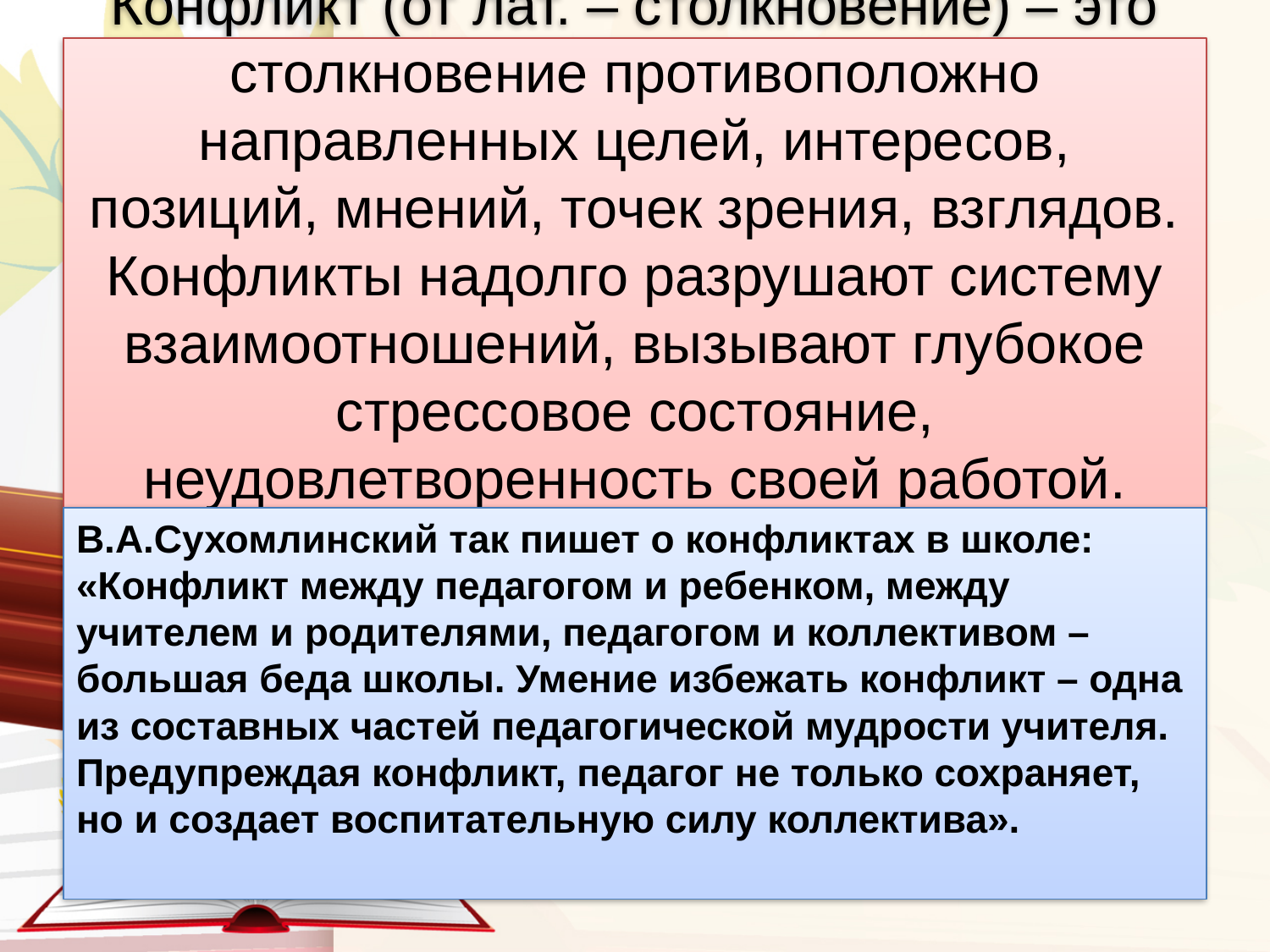

# Конфликт (от лат. – столкновение) – это столкновение противоположно направленных целей, интересов, позиций, мнений, точек зрения, взглядов. Конфликты надолго разрушают систему взаимоотношений, вызывают глубокое стрессовое состояние, неудовлетворенность своей работой.
В.А.Сухомлинский так пишет о конфликтах в школе: «Конфликт между педагогом и ребенком, между учителем и родителями, педагогом и коллективом – большая беда школы. Умение избежать конфликт – одна из составных частей педагогической мудрости учителя. Предупреждая конфликт, педагог не только сохраняет, но и создает воспитательную силу коллектива».